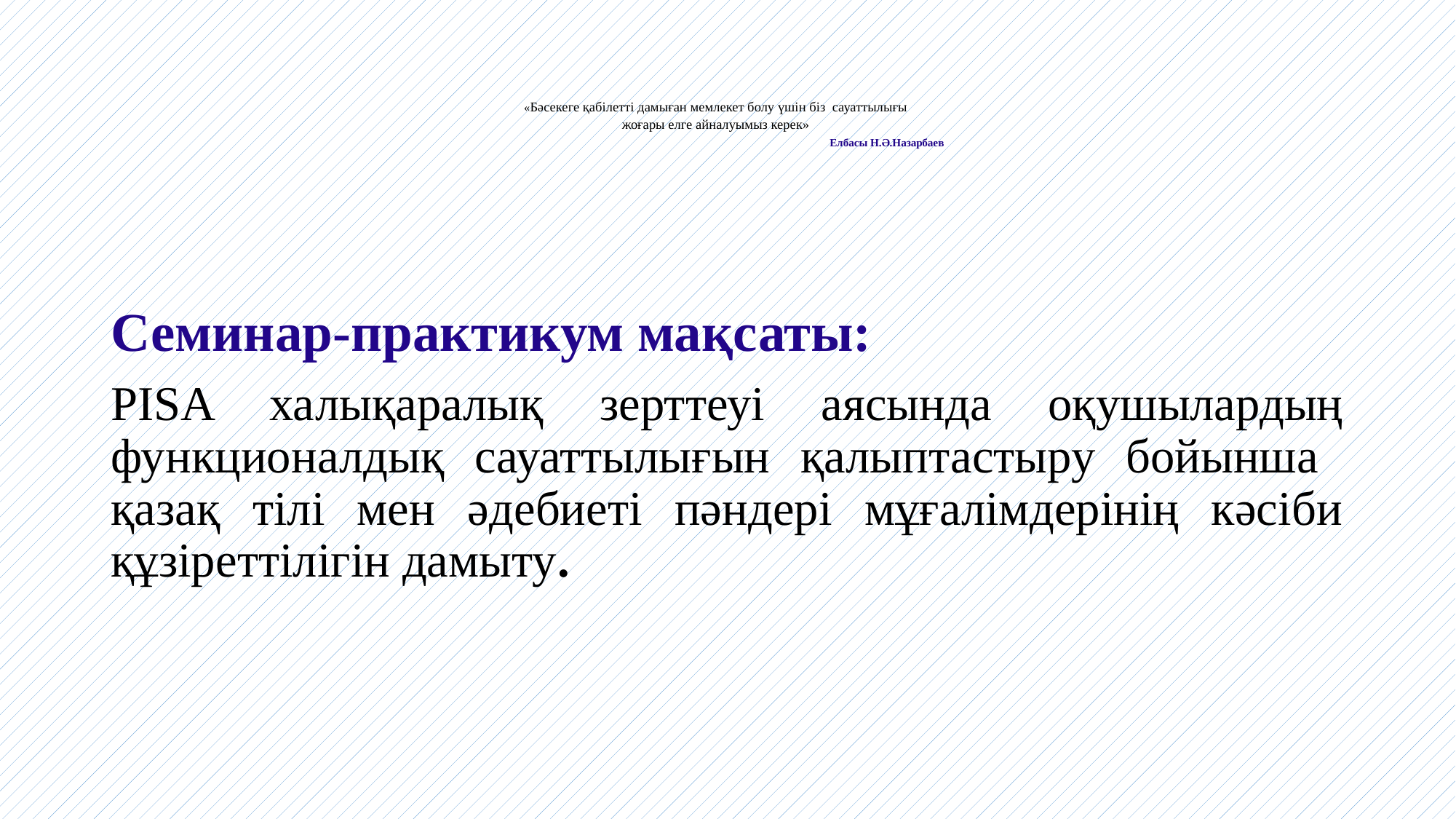

# «Бәсекеге қабілетті дамыған мемлекет болу үшін біз  сауаттылығы жоғары елге айналуымыз керек» Елбасы Н.Ә.Назарбаев

Семинар-практикум мақсаты:
PISA халықаралық зерттеуі аясында оқушылардың функционалдық сауаттылығын қалыптастыру бойынша   қазақ тілі мен әдебиеті пәндері мұғалімдерінің кәсіби құзіреттілігін дамыту.